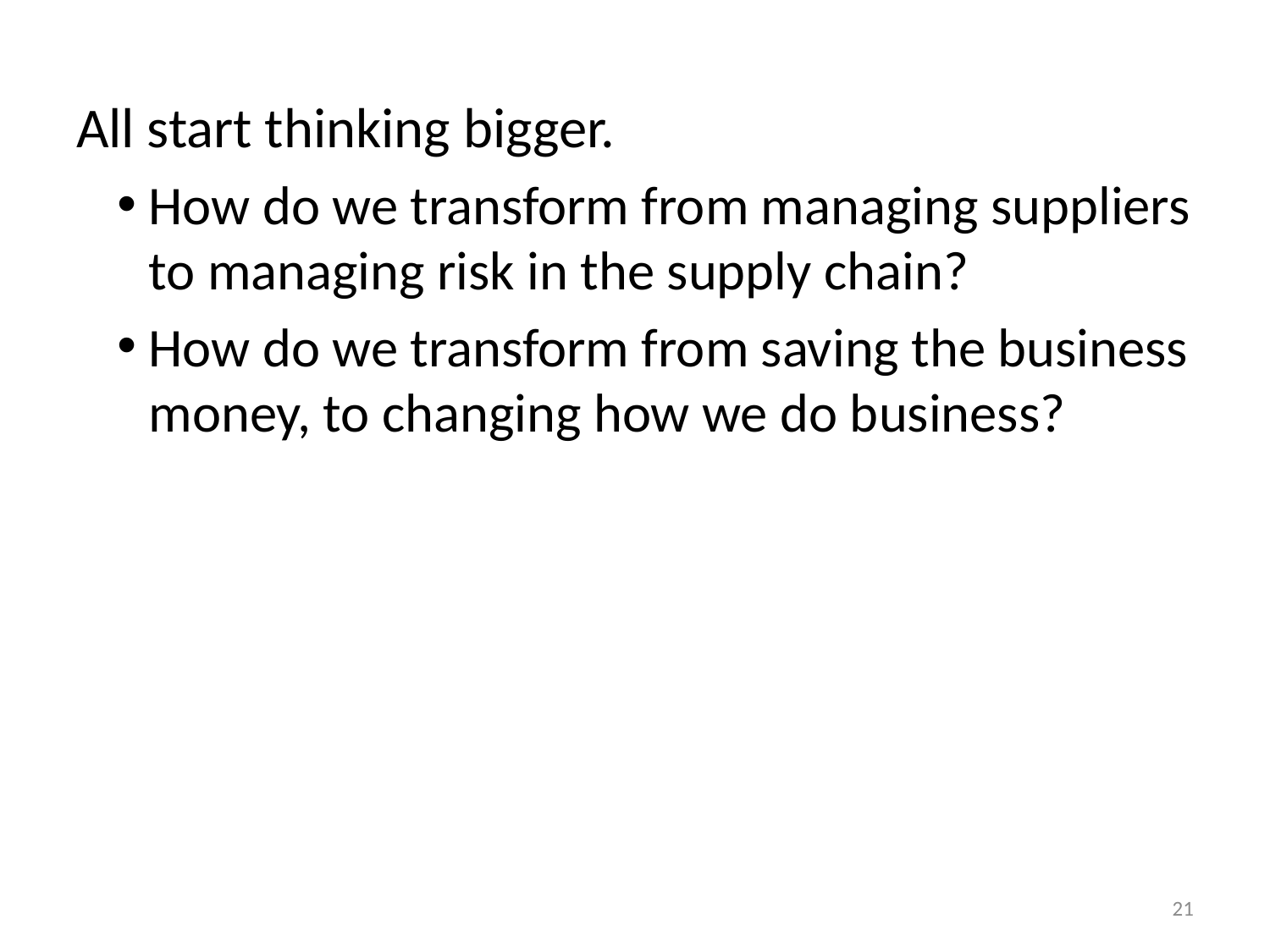

All start thinking bigger.
How do we transform from managing suppliers to managing risk in the supply chain?
How do we transform from saving the business money, to changing how we do business?

21